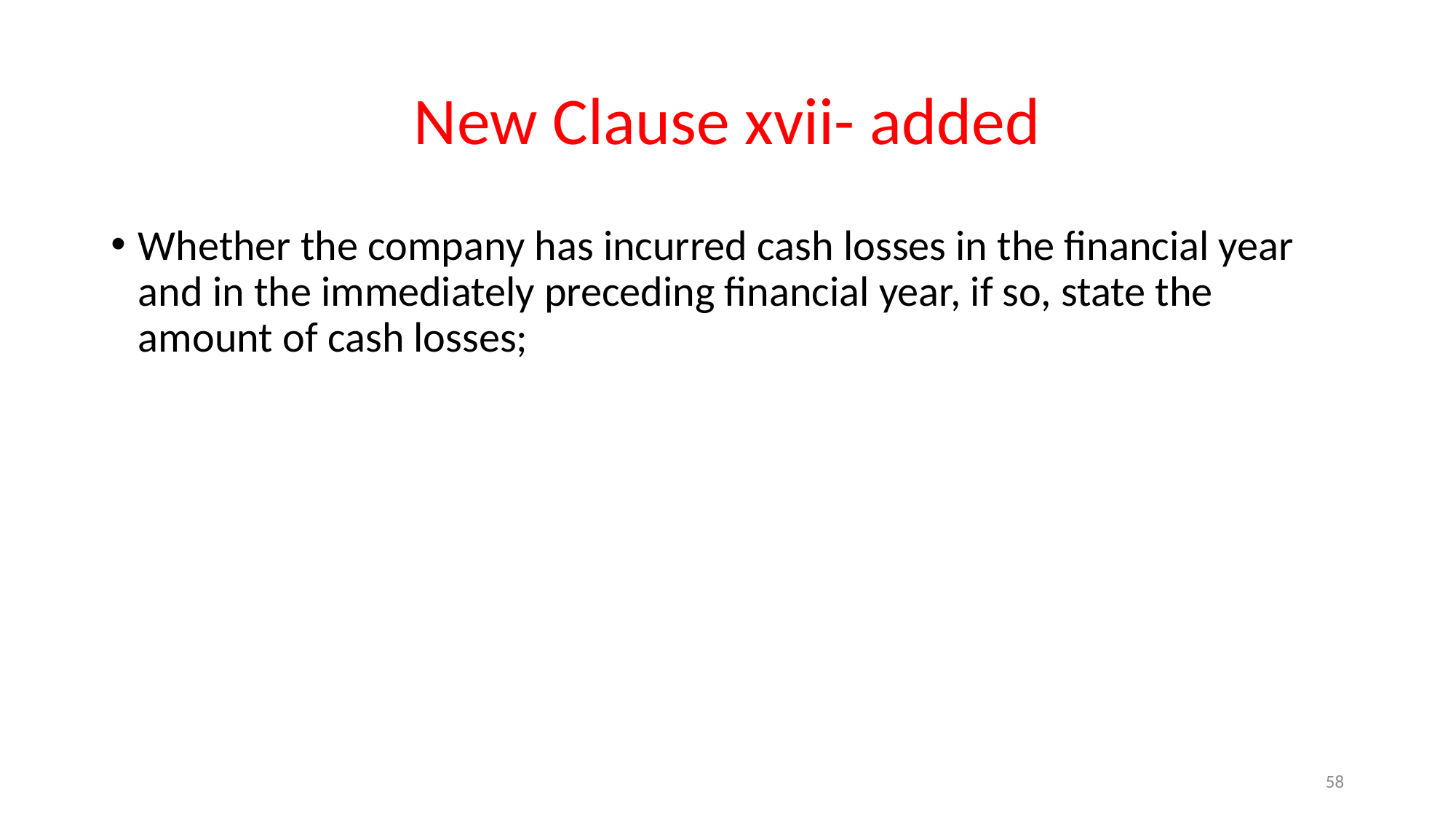

# New Clause xvii- added
Whether the company has incurred cash losses in the financial year and in the immediately preceding financial year, if so, state the amount of cash losses;
58